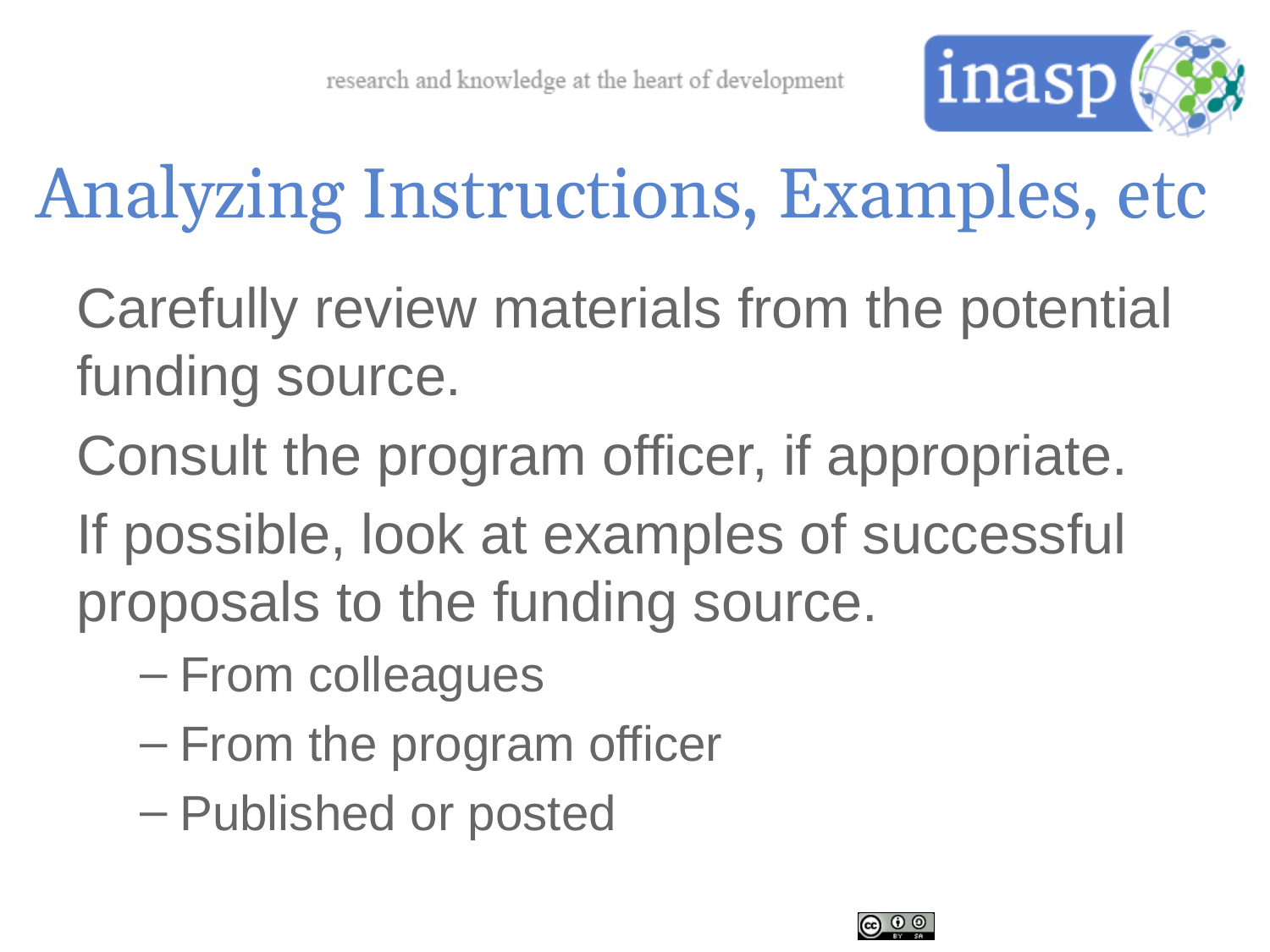

# Analyzing Instructions, Examples, etc
Carefully review materials from the potential funding source.
Consult the program officer, if appropriate.
If possible, look at examples of successful proposals to the funding source.
From colleagues
From the program officer
Published or posted